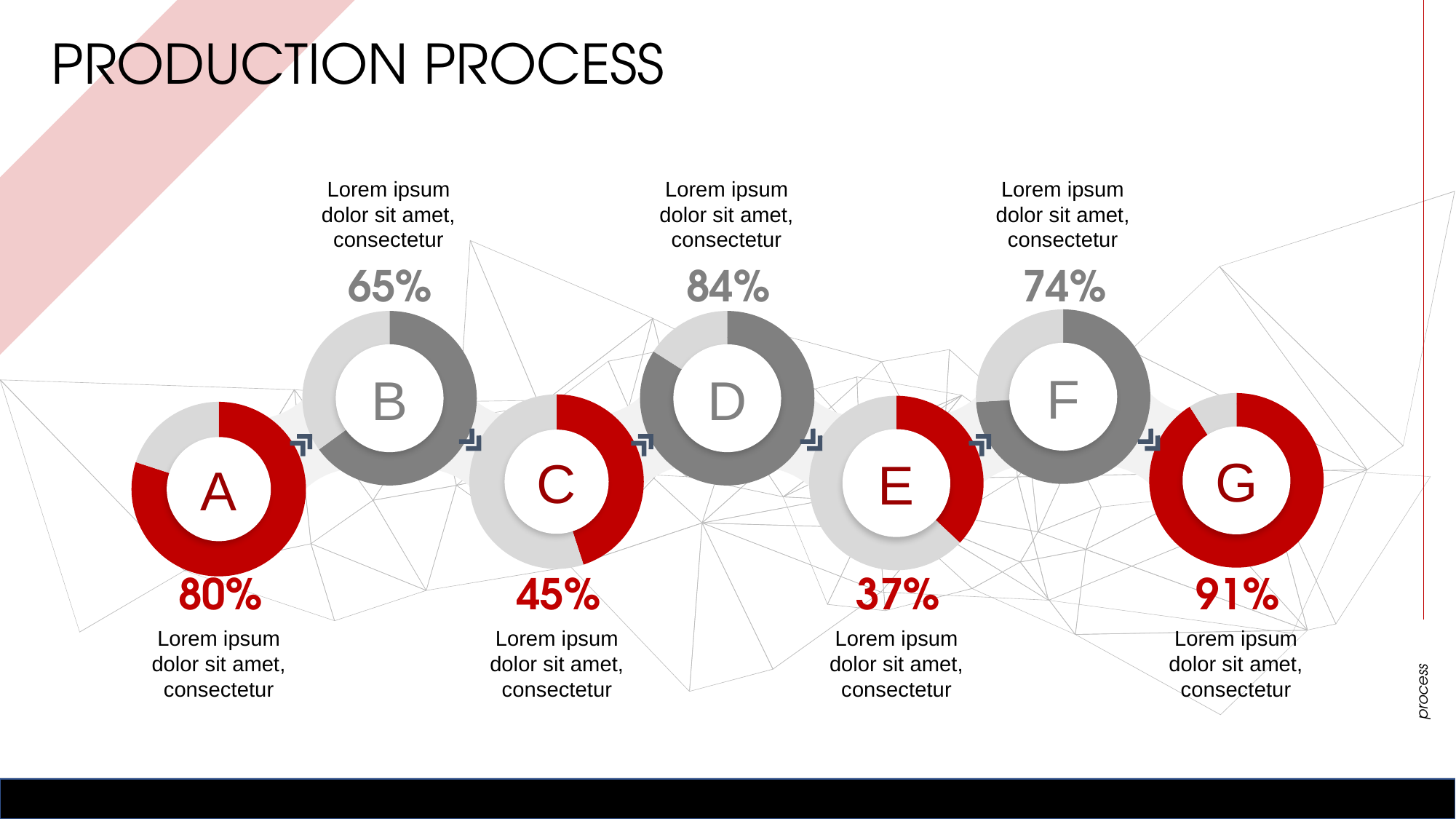

PRODUCTION PROCESS
Lorem ipsum dolor sit amet, consectetur
Lorem ipsum dolor sit amet, consectetur
Lorem ipsum dolor sit amet, consectetur
65%
84%
74%

### Chart

| Category | Sales |
|---|---|
| 1 | 74.0 |
| 2 | 26.0 |
|  | None |
|  | None |

### Chart

| Category | Sales |
|---|---|
| 1 | 65.0 |
| 2 | 35.0 |
|  | None |
|  | None |

### Chart

| Category | Sales |
|---|---|
| 1 | 84.0 |
| 2 | 16.0 |
|  | None |
|  | None |
F
B
D

### Chart

| Category | Sales |
|---|---|
| 1 | 91.0 |
| 2 | 9.0 |
|  | None |
|  | None |

### Chart

| Category | Sales |
|---|---|
| 1 | 45.0 |
| 2 | 55.0 |
|  | None |
|  | None |

### Chart

| Category | Sales |
|---|---|
| 1 | 37.0 |
| 2 | 63.0 |
|  | None |
|  | None |

### Chart

| Category | Sales |
|---|---|
| 1 | 80.0 |
| 2 | 20.0 |
|  | None |
|  | None |
G
E
C

A
80%
45%
37%
91%
Lorem ipsum dolor sit amet, consectetur
Lorem ipsum dolor sit amet, consectetur
Lorem ipsum dolor sit amet, consectetur
Lorem ipsum dolor sit amet, consectetur
process

9